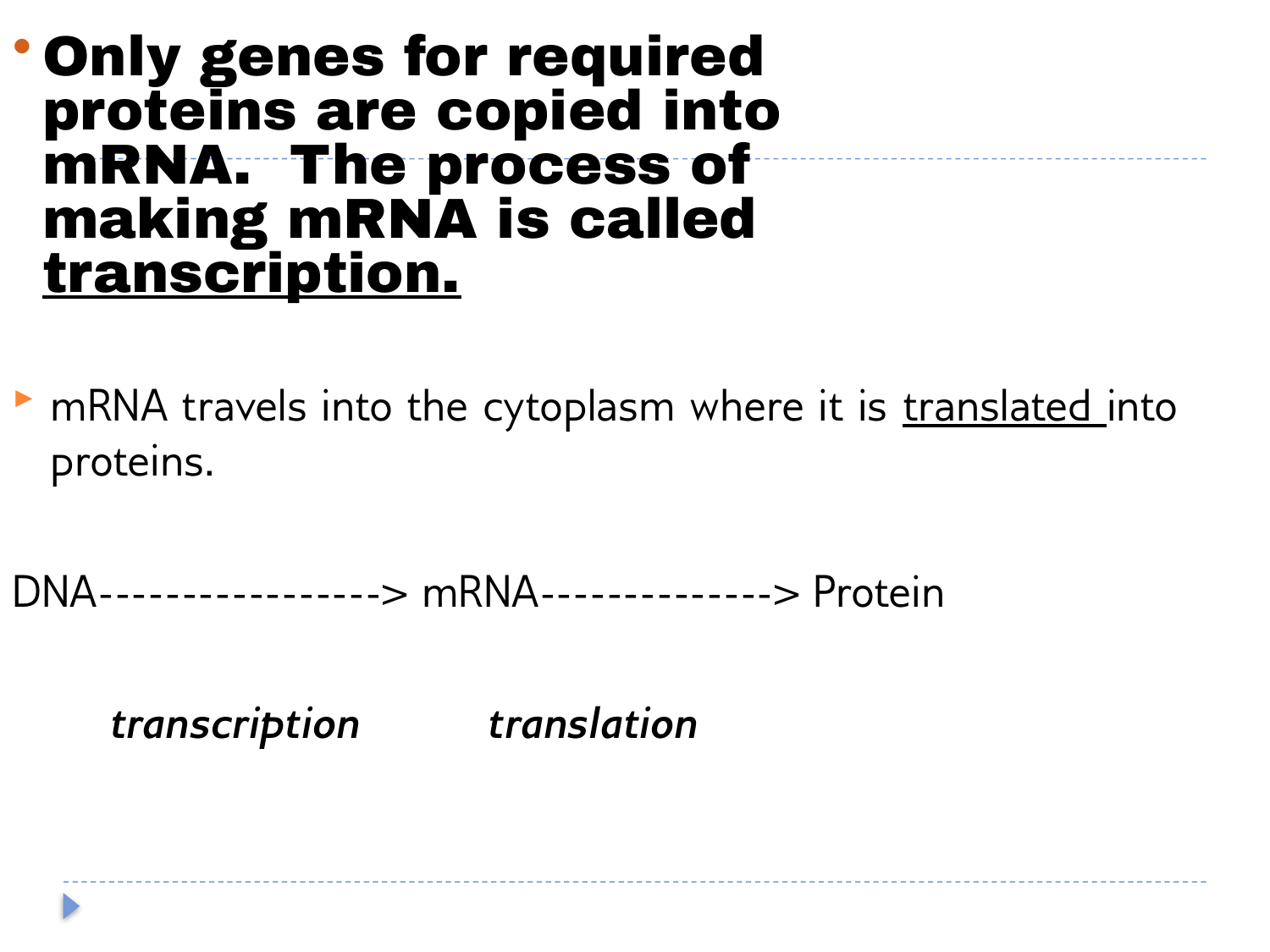

Only genes for required proteins are copied into mRNA.  The process of making mRNA is called transcription.

mRNA travels into the cytoplasm where it is translated into proteins.

DNA-----------------> mRNA--------------> Protein

       transcription	    translation